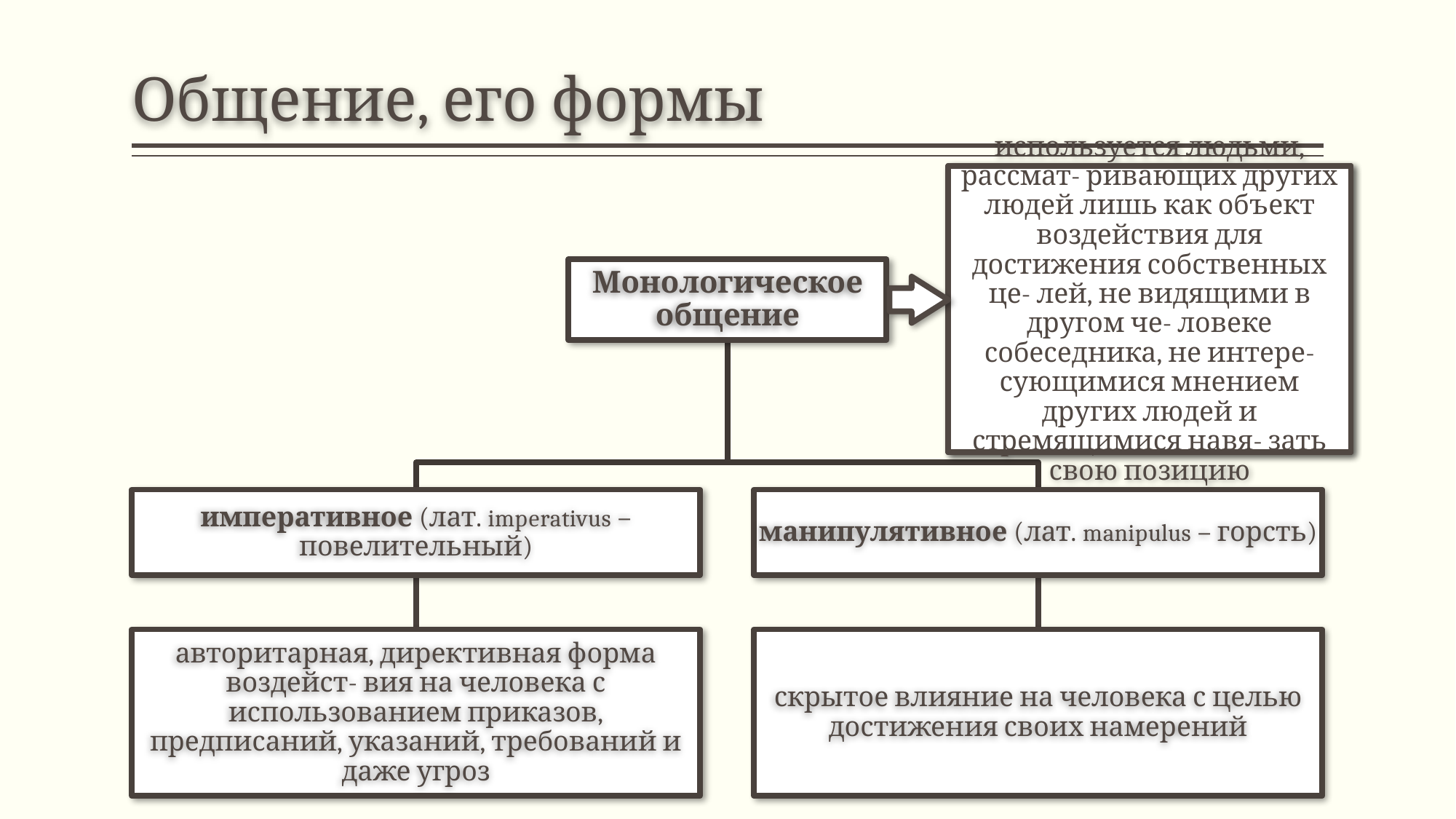

# Общение, его формы

используется людьми, рассмат- ривающих других людей лишь как объект воздействия для достижения собственных це- лей, не видящими в другом че- ловеке собеседника, не интере- сующимися мнением других людей и стремящимися навя- зать свою позицию

Монологическое общение

императивное (лат. imperativus – повелительный)

манипулятивное (лат. manipulus – горсть)

авторитарная, директивная форма воздейст- вия на человека с использованием приказов, предписаний, указаний, требований и даже угроз

скрытое влияние на человека с целью достижения своих намерений